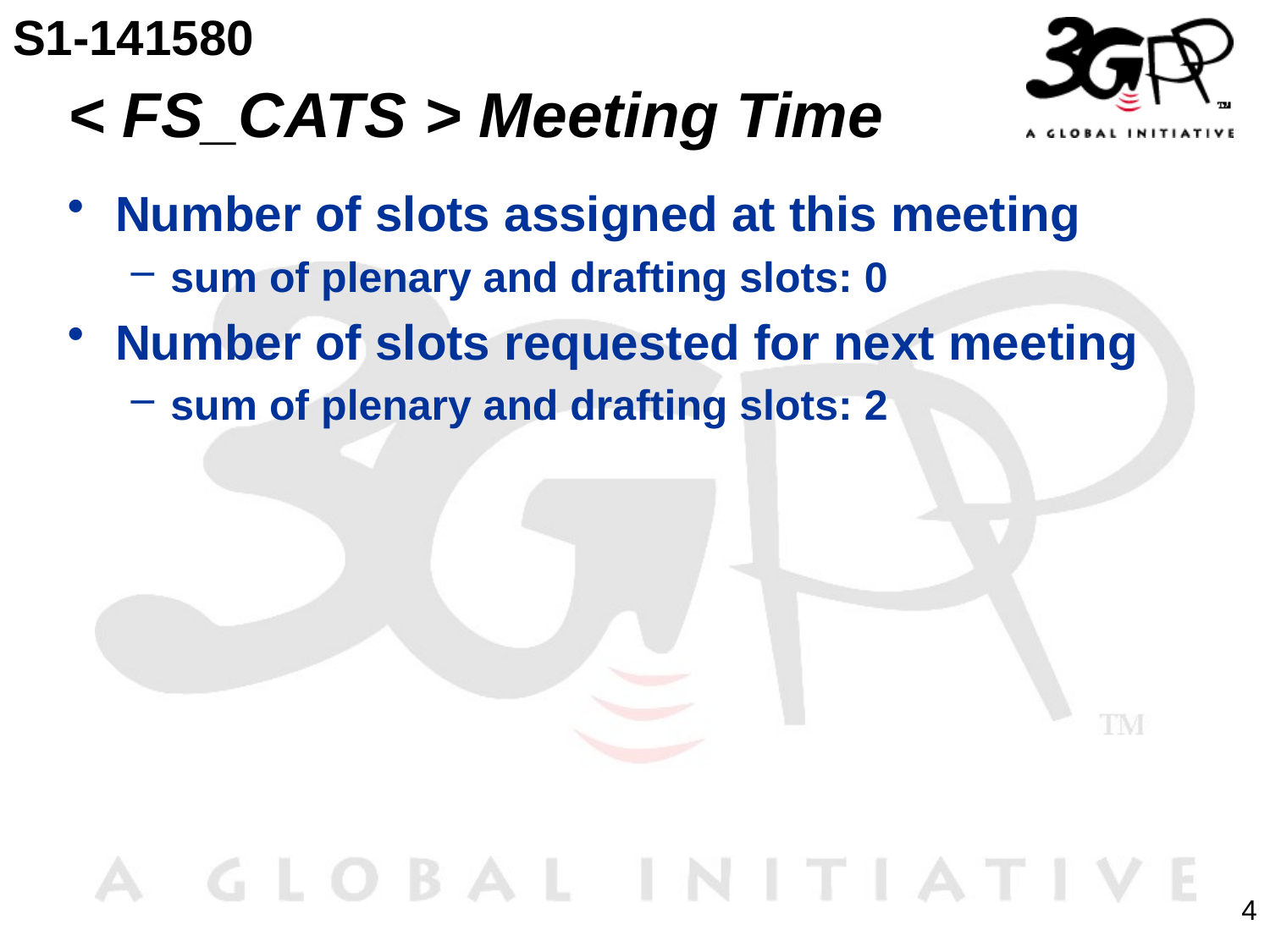

S1-141580
# < FS_CATS > Meeting Time
Number of slots assigned at this meeting
sum of plenary and drafting slots: 0
Number of slots requested for next meeting
sum of plenary and drafting slots: 2
4